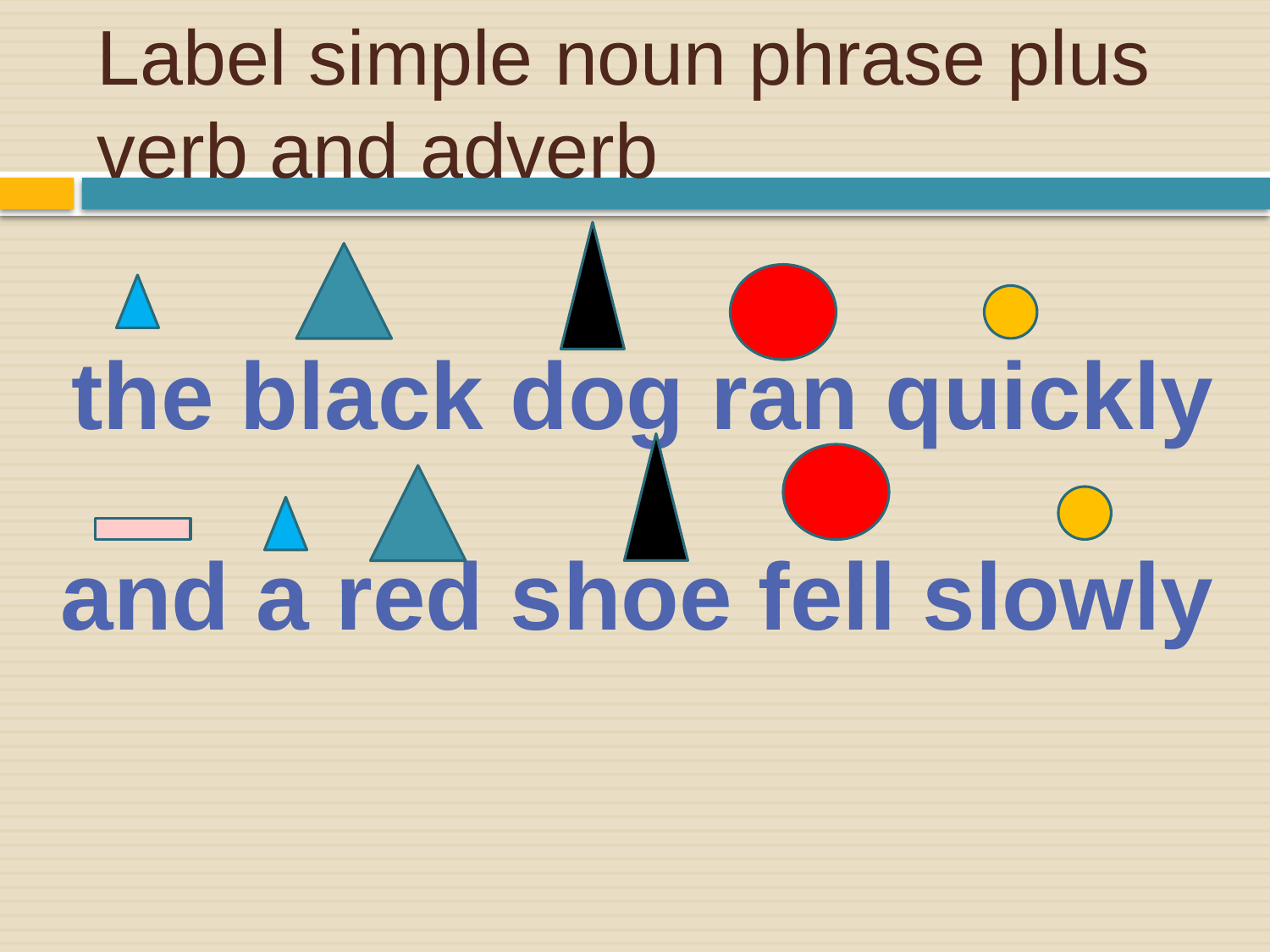

# Label simple noun phrase plus verb and adverb

the black dog ran quickly

and a red shoe fell slowly